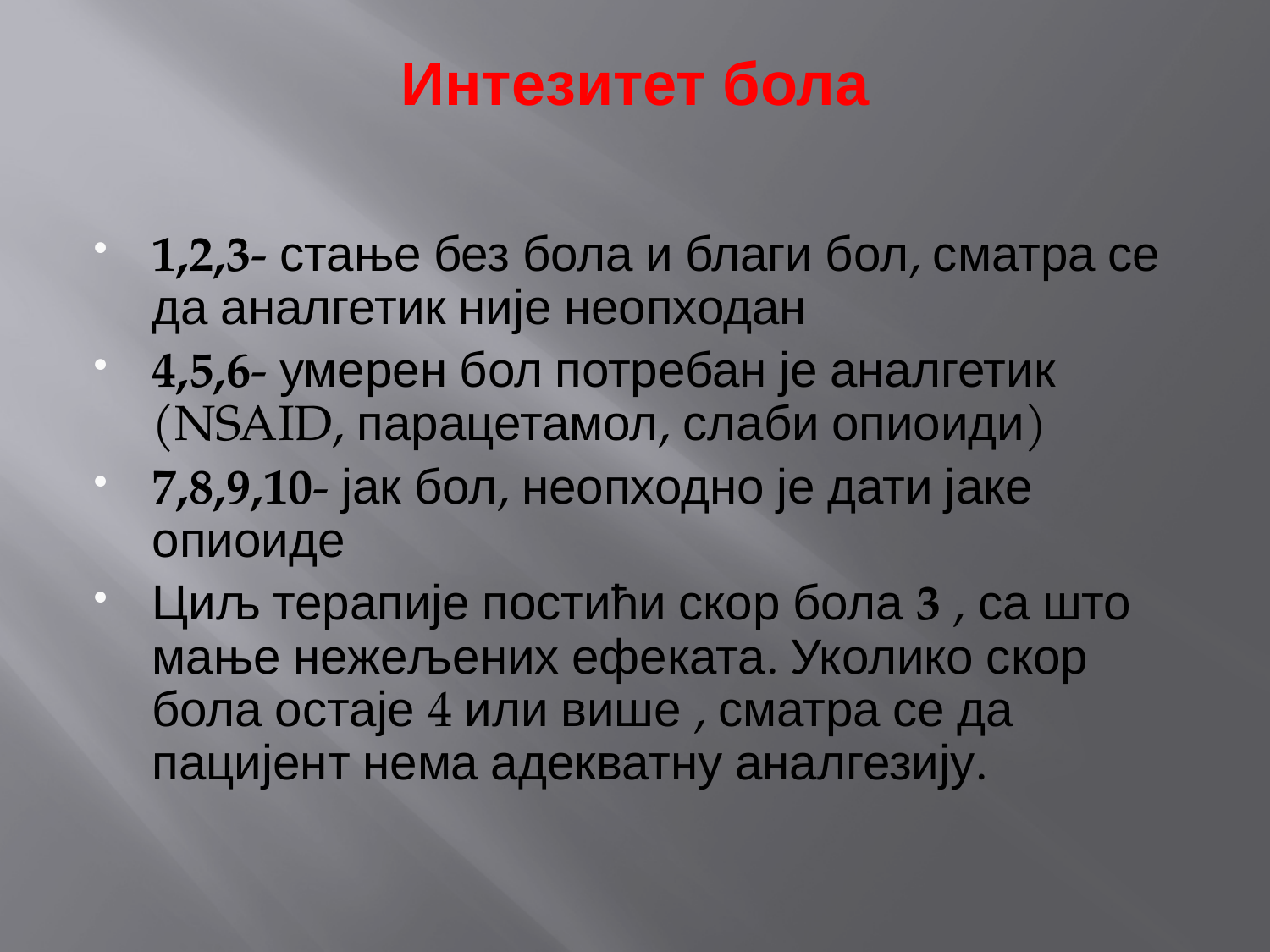

# Интезитет бола
1,2,3- стање без бола и благи бол, сматра се да аналгетик није неопходан
4,5,6- умерен бол потребан је аналгетик (NSAID, парацетамол, слаби опиоиди)
7,8,9,10- јак бол, неопходно је дати јаке опиоиде
Циљ терапије постићи скор бола 3 , са што мање нежељених ефеката. Уколико скор бола остаје 4 или више , сматра се да пацијент нема адекватну аналгезију.